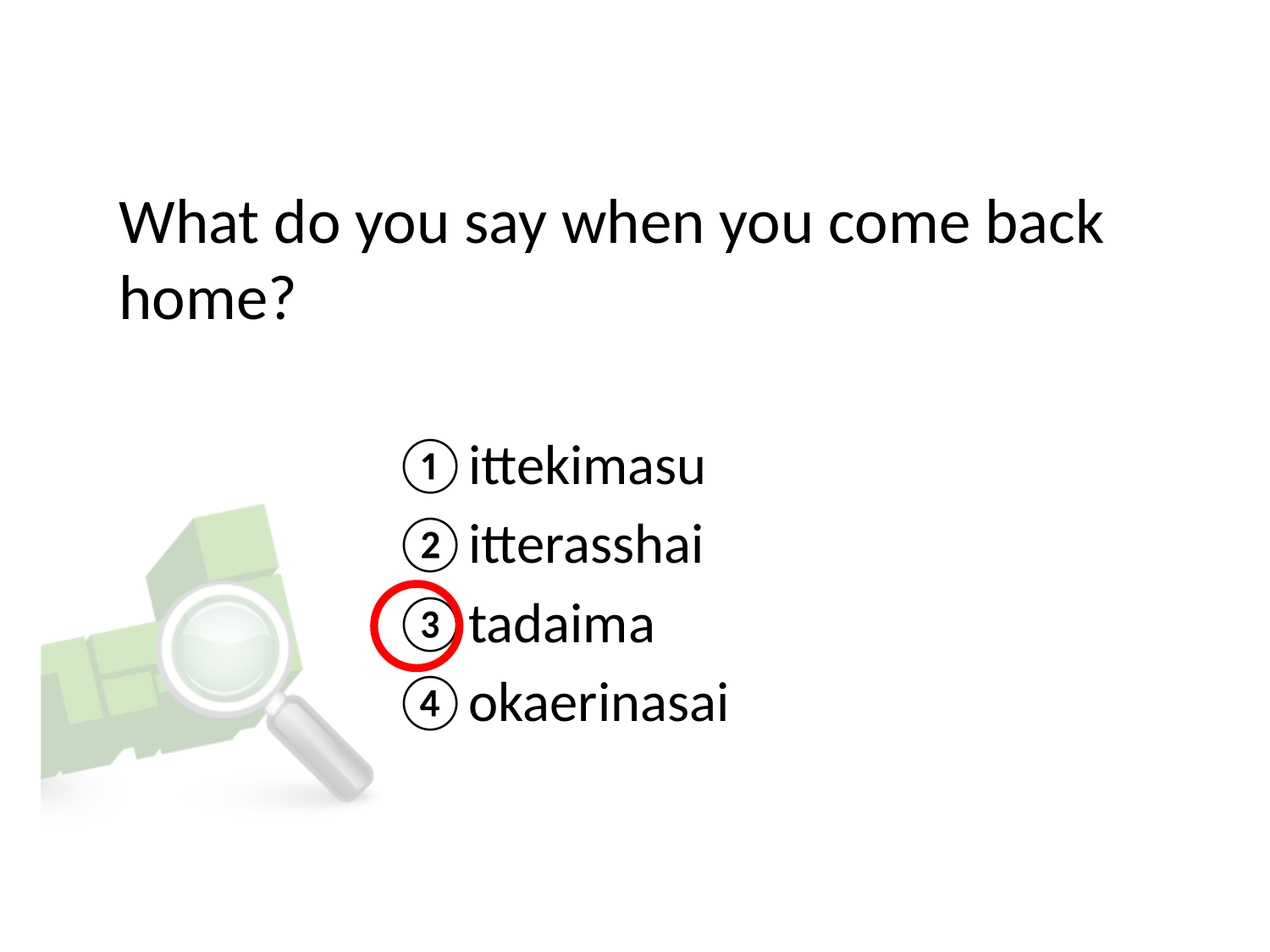

# What do you say when you come back home?
ittekimasu
itterasshai
tadaima
okaerinasai